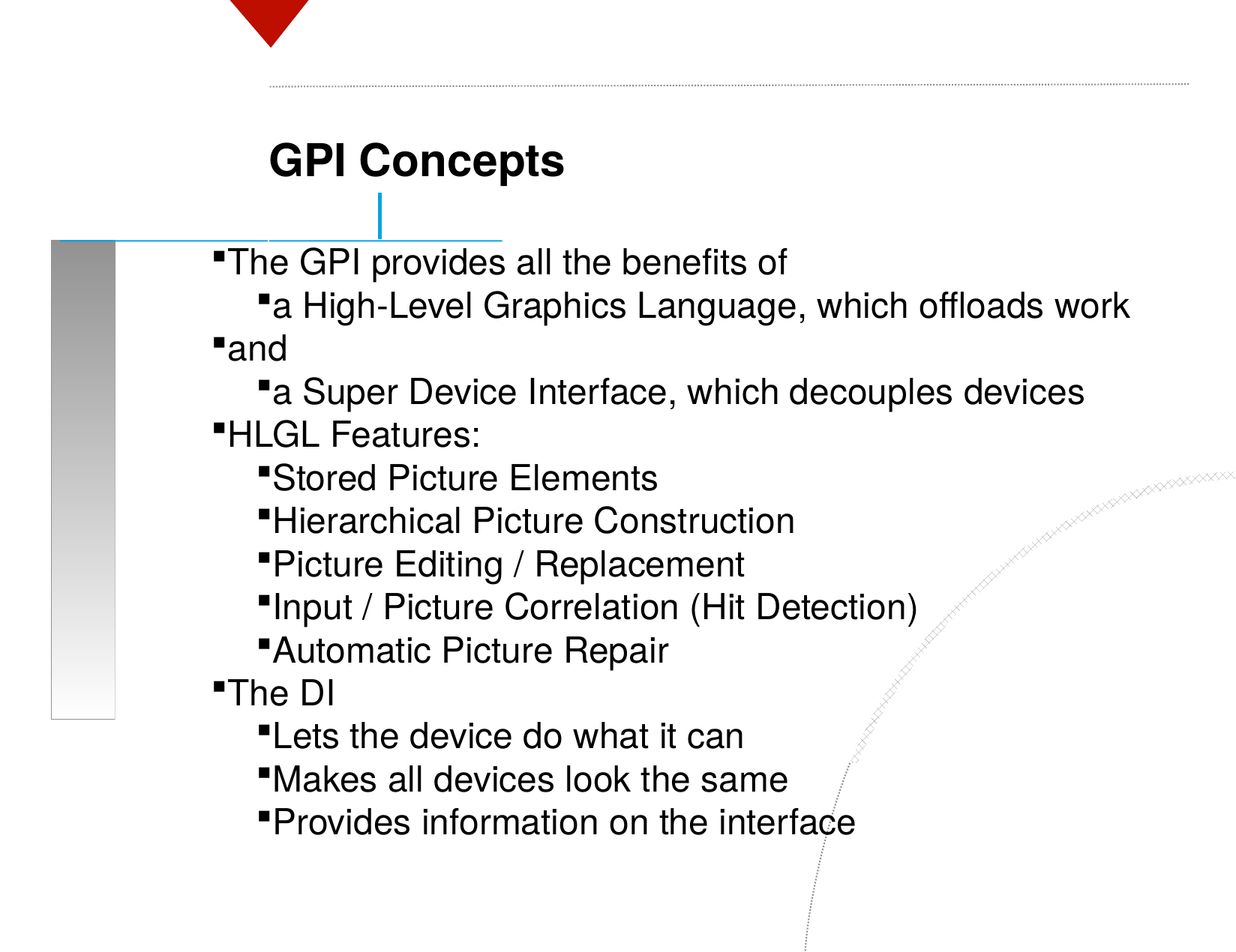

GPI Concepts
The GPI provides all the benefits of
a High-Level Graphics Language, which offloads work
and
a Super Device Interface, which decouples devices
HLGL Features:
Stored Picture Elements
Hierarchical Picture Construction
Picture Editing / Replacement
Input / Picture Correlation (Hit Detection)
Automatic Picture Repair
The DI
Lets the device do what it can
Makes all devices look the same
Provides information on the interface